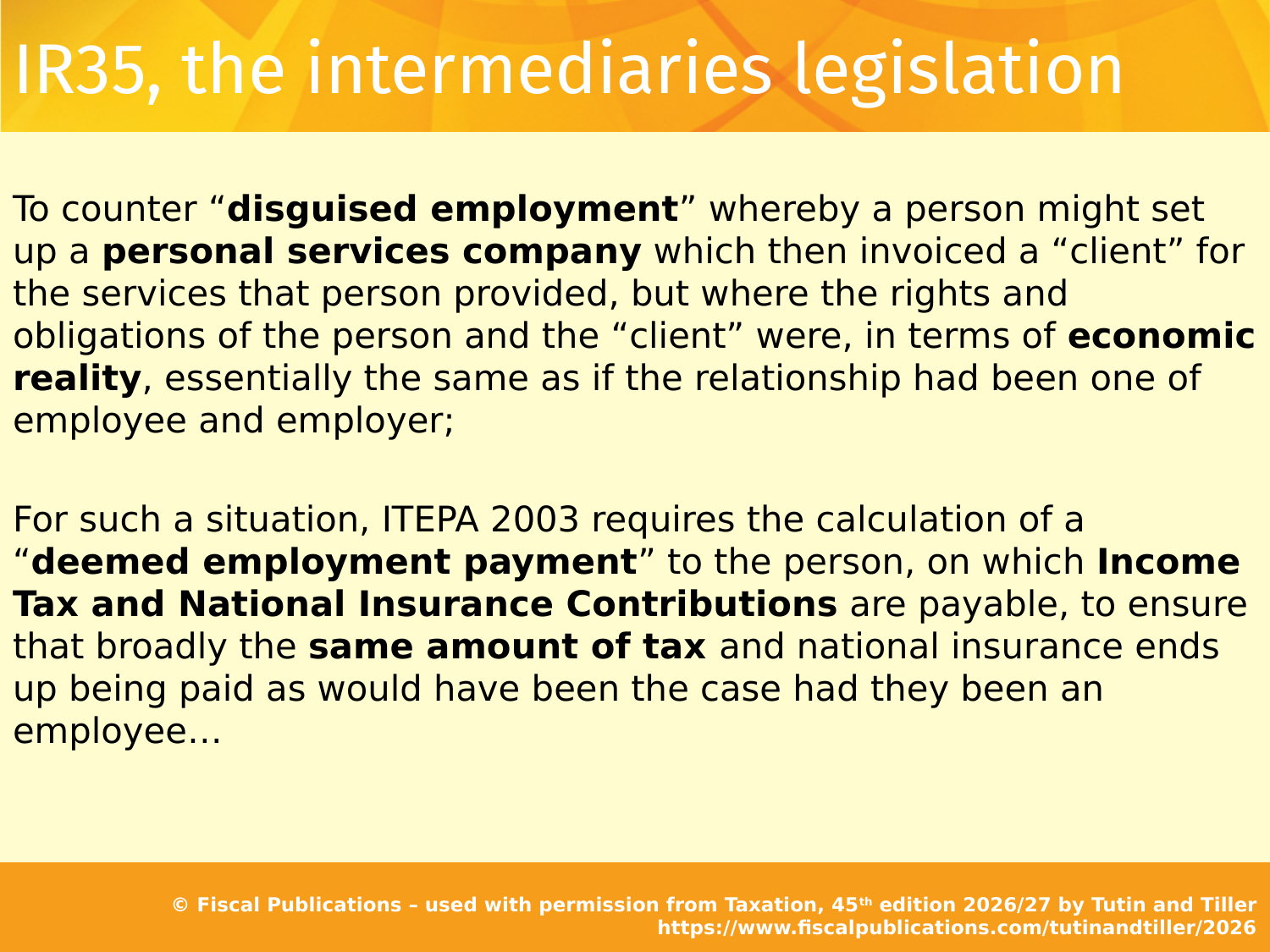

# IR35, the intermediaries legislation

To counter “disguised employment” whereby a person might set up a personal services company which then invoiced a “client” for the services that person provided, but where the rights and obligations of the person and the “client” were, in terms of economic reality, essentially the same as if the relationship had been one of employee and employer;

For such a situation, ITEPA 2003 requires the calculation of a “deemed employment payment” to the person, on which Income Tax and National Insurance Contributions are payable, to ensure that broadly the same amount of tax and national insurance ends up being paid as would have been the case had they been an employee…